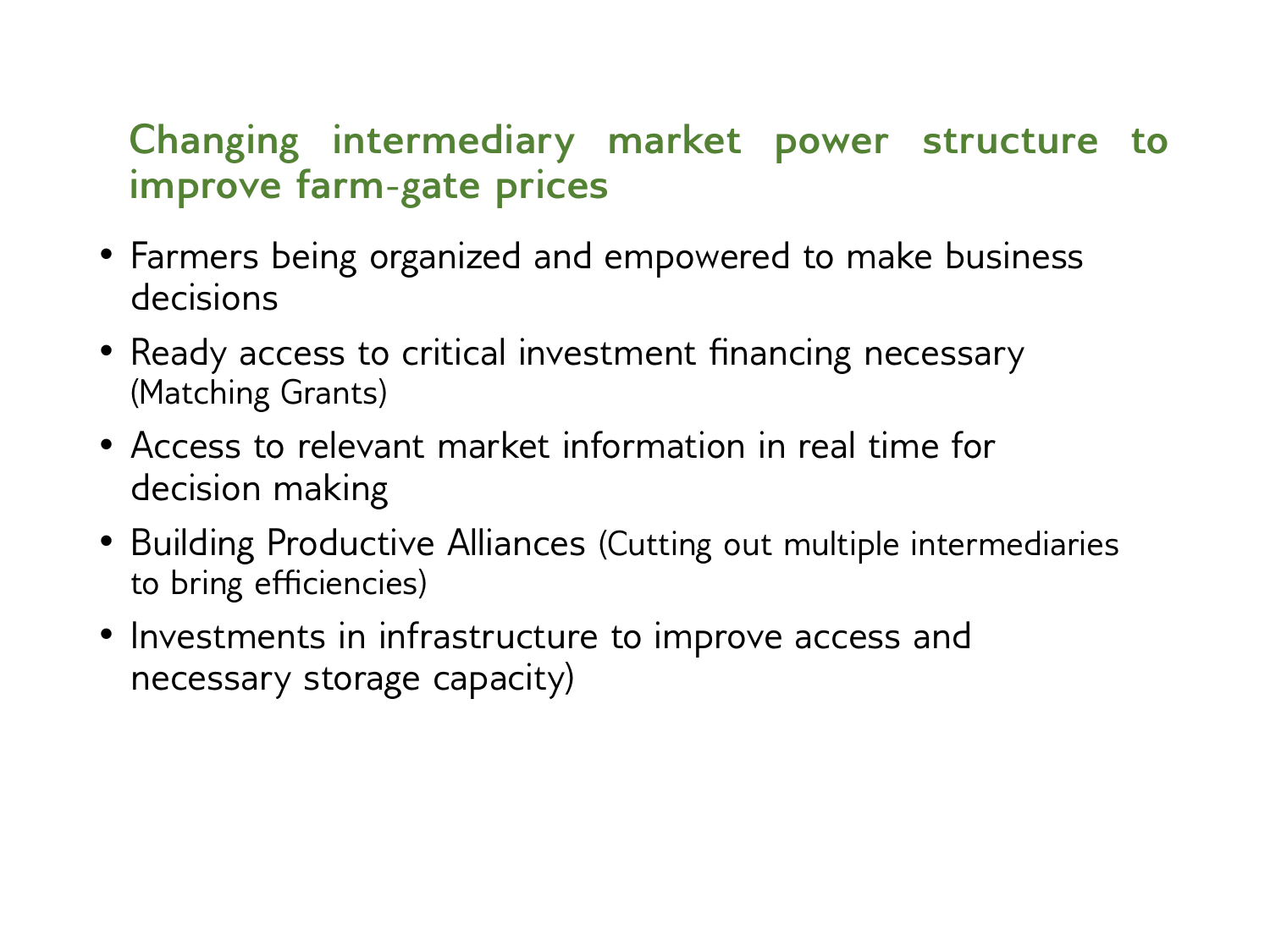

# Changing intermediary market power structure to improve farm-gate prices
Farmers being organized and empowered to make business decisions
Ready access to critical investment financing necessary (Matching Grants)
Access to relevant market information in real time for decision making
Building Productive Alliances (Cutting out multiple intermediaries to bring efficiencies)
Investments in infrastructure to improve access and necessary storage capacity)